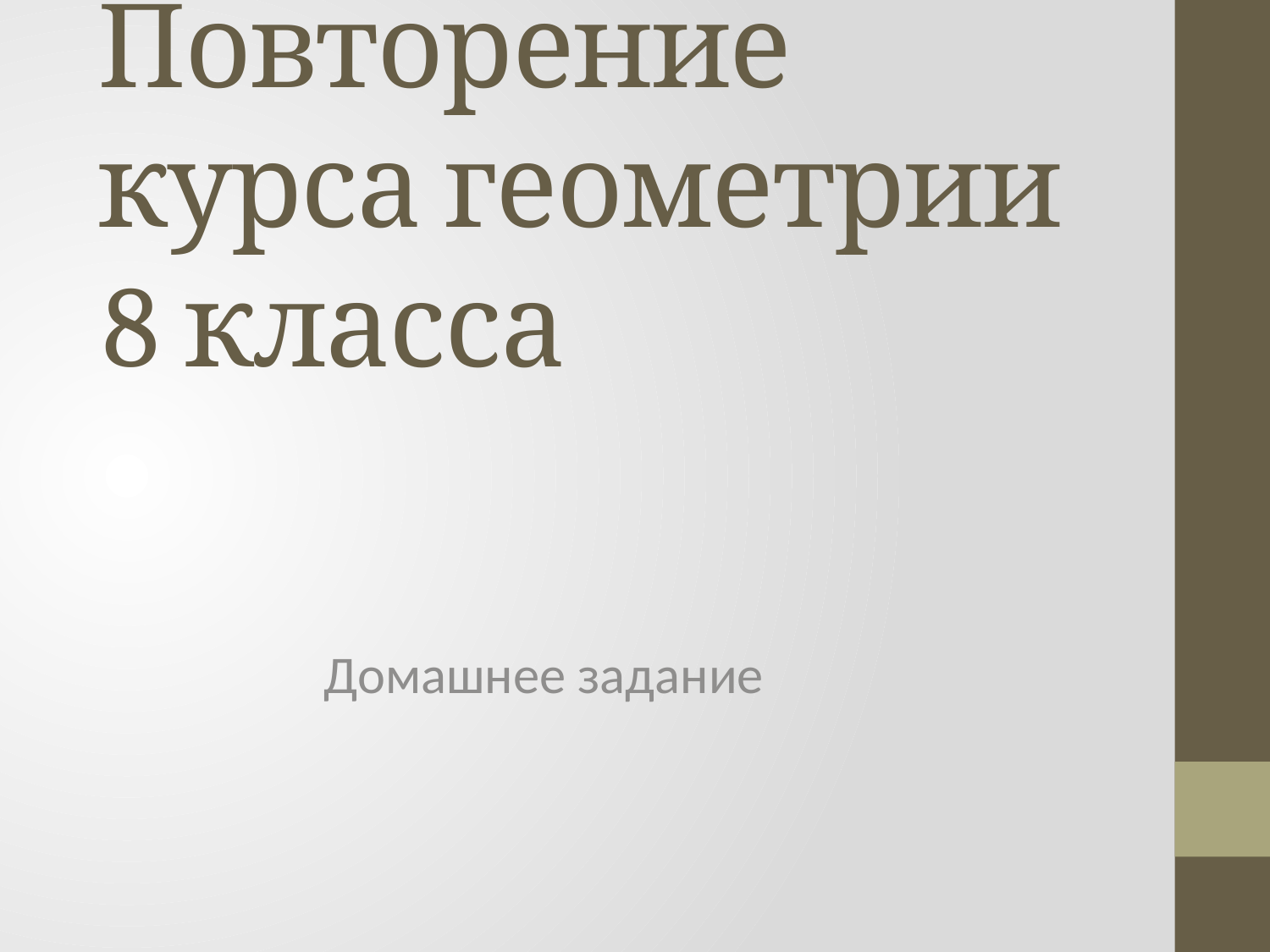

# Повторение курса геометрии 8 класса
Домашнее задание